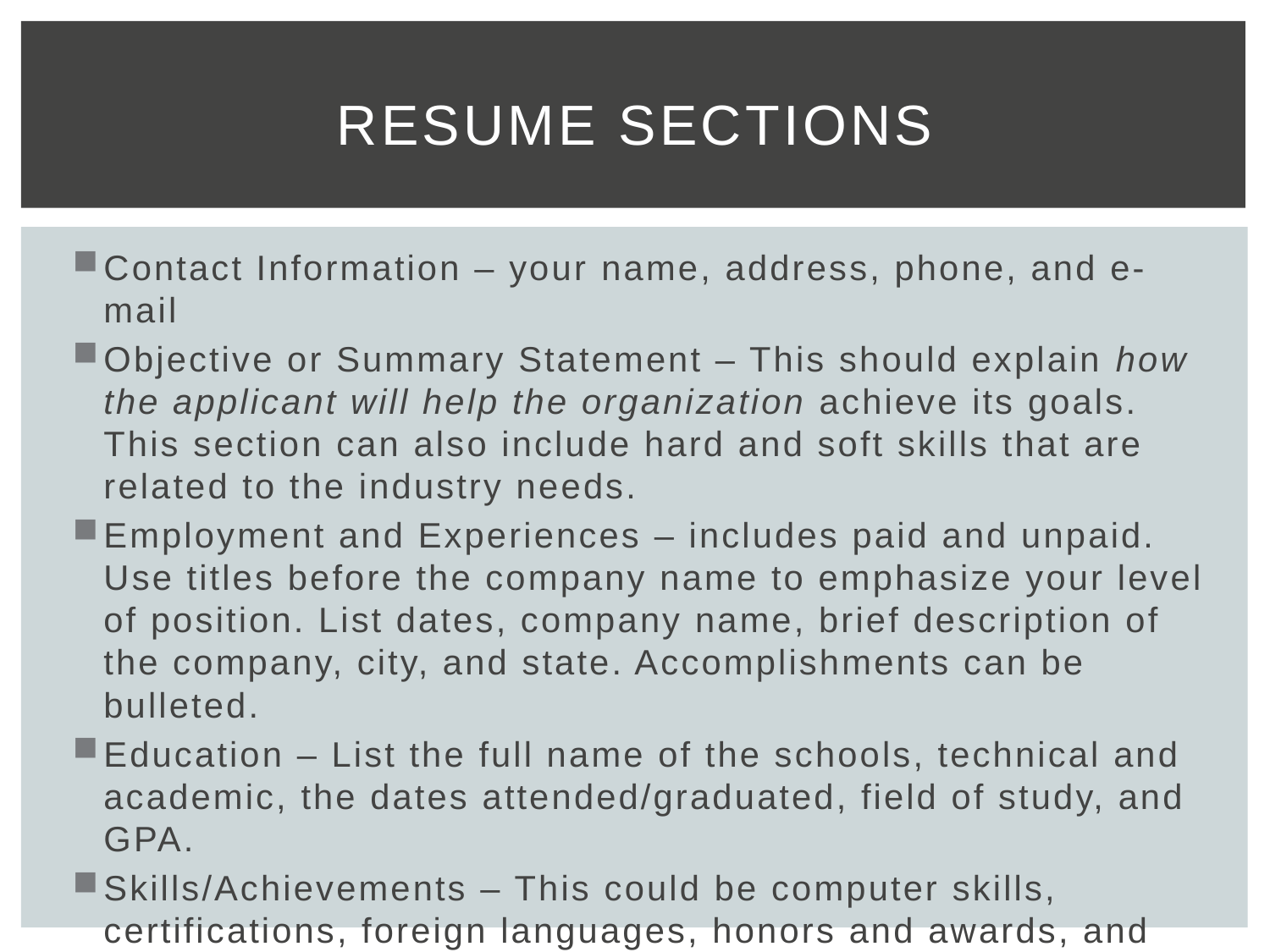

# Resume Sections
Contact Information – your name, address, phone, and e-mail
Objective or Summary Statement – This should explain how the applicant will help the organization achieve its goals. This section can also include hard and soft skills that are related to the industry needs.
Employment and Experiences – includes paid and unpaid. Use titles before the company name to emphasize your level of position. List dates, company name, brief description of the company, city, and state. Accomplishments can be bulleted.
Education – List the full name of the schools, technical and academic, the dates attended/graduated, field of study, and GPA.
Skills/Achievements – This could be computer skills, certifications, foreign languages, honors and awards, and interests.